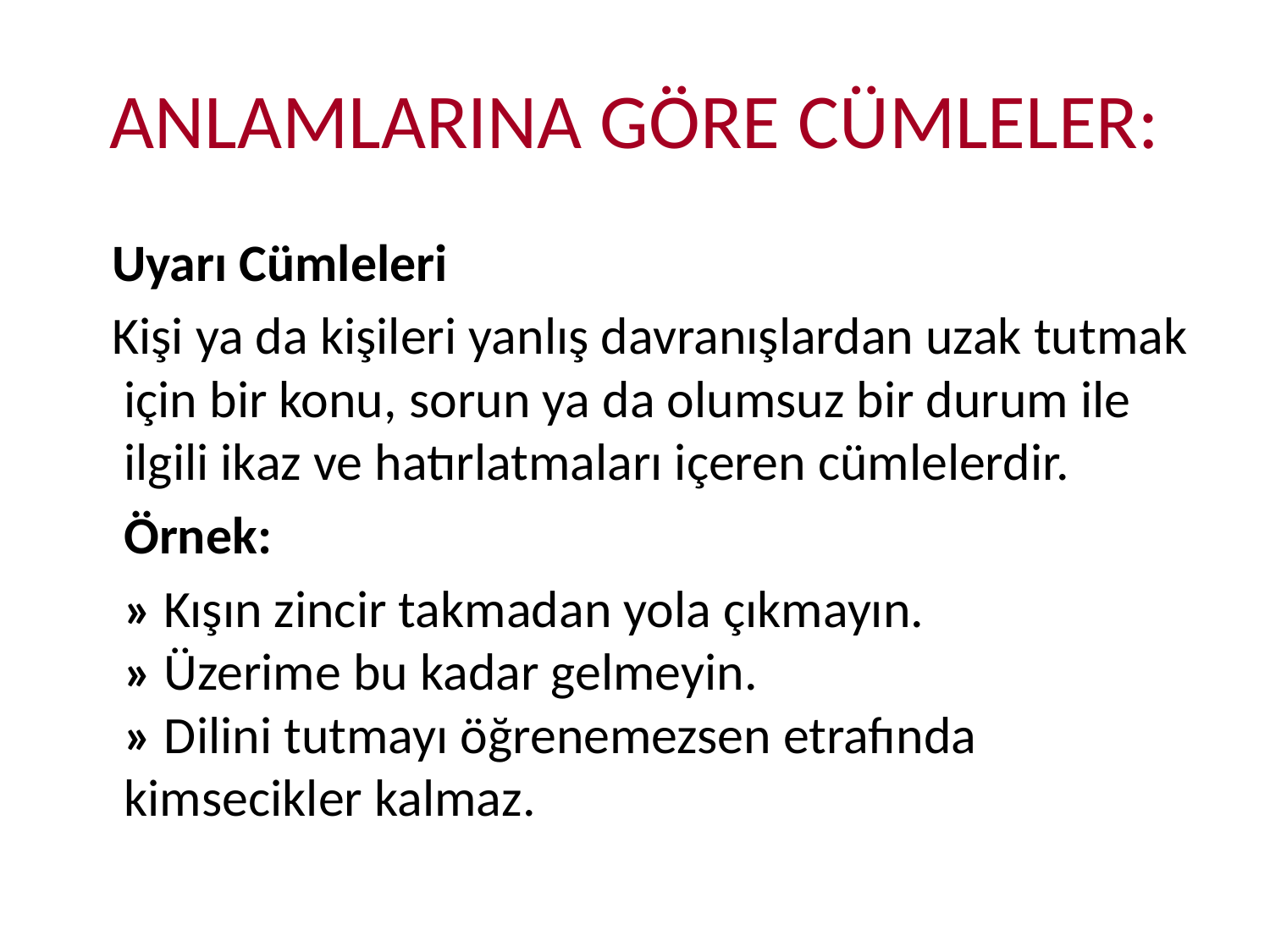

# ANLAMLARINA GÖRE CÜMLELER:
   Uyarı Cümleleri
   Kişi ya da kişileri yanlış davranışlardan uzak tutmak için bir konu, sorun ya da olumsuz bir durum ile ilgili ikaz ve hatırlatmaları içeren cümlelerdir.
    Örnek:
    » Kışın zincir takmadan yola çıkmayın.
» Üzerime bu kadar gelmeyin.
» Dilini tutmayı öğrenemezsen etrafında kimsecikler kalmaz.